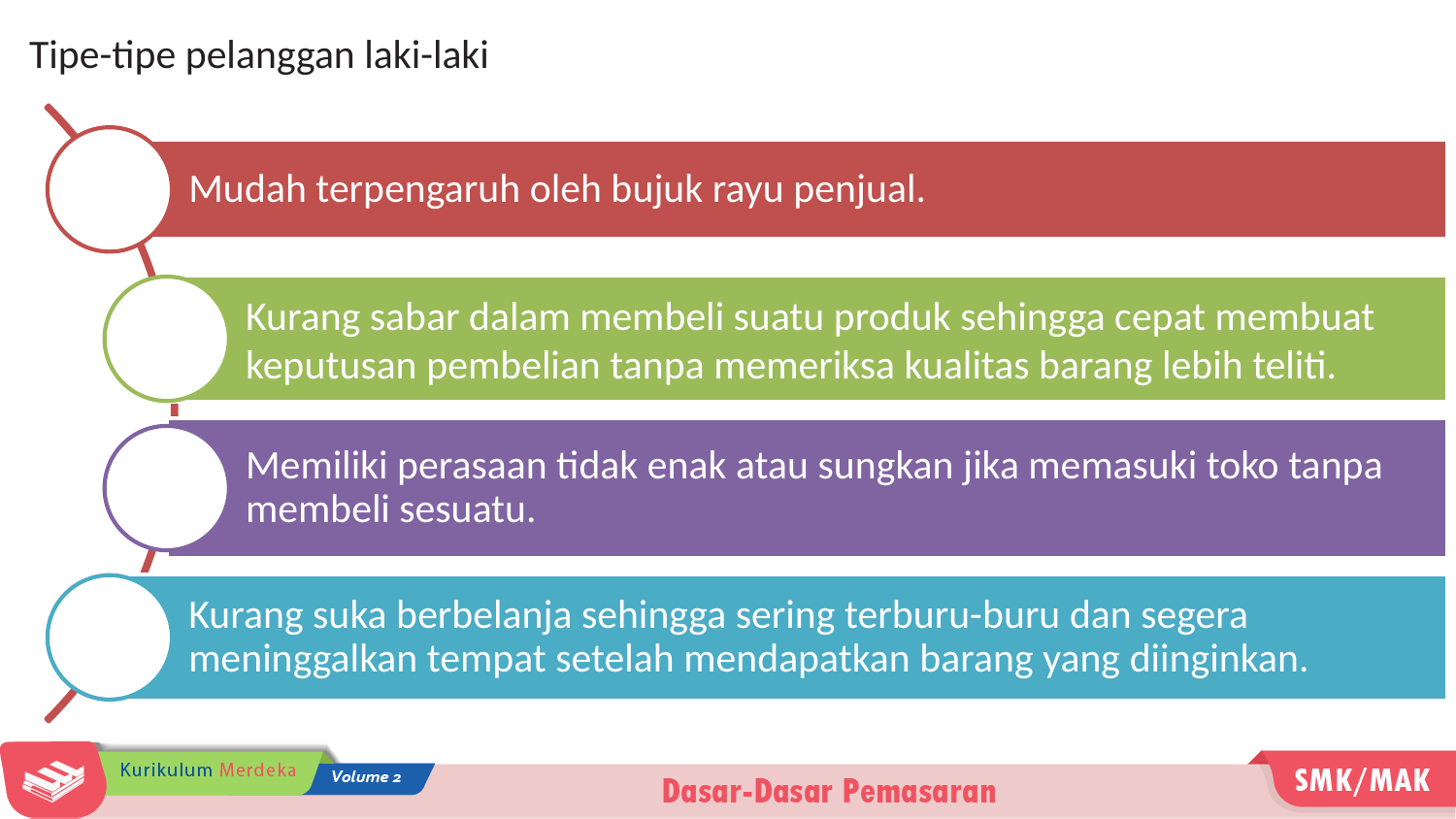

Tipe-tipe pelanggan laki-laki
Mudah terpengaruh oleh bujuk rayu penjual.
Kurang sabar dalam membeli suatu produk sehingga cepat membuat keputusan pembelian tanpa memeriksa kualitas barang lebih teliti.
Memiliki perasaan tidak enak atau sungkan jika memasuki toko tanpa membeli sesuatu.
Kurang suka berbelanja sehingga sering terburu-buru dan segera meninggalkan tempat setelah mendapatkan barang yang diinginkan.